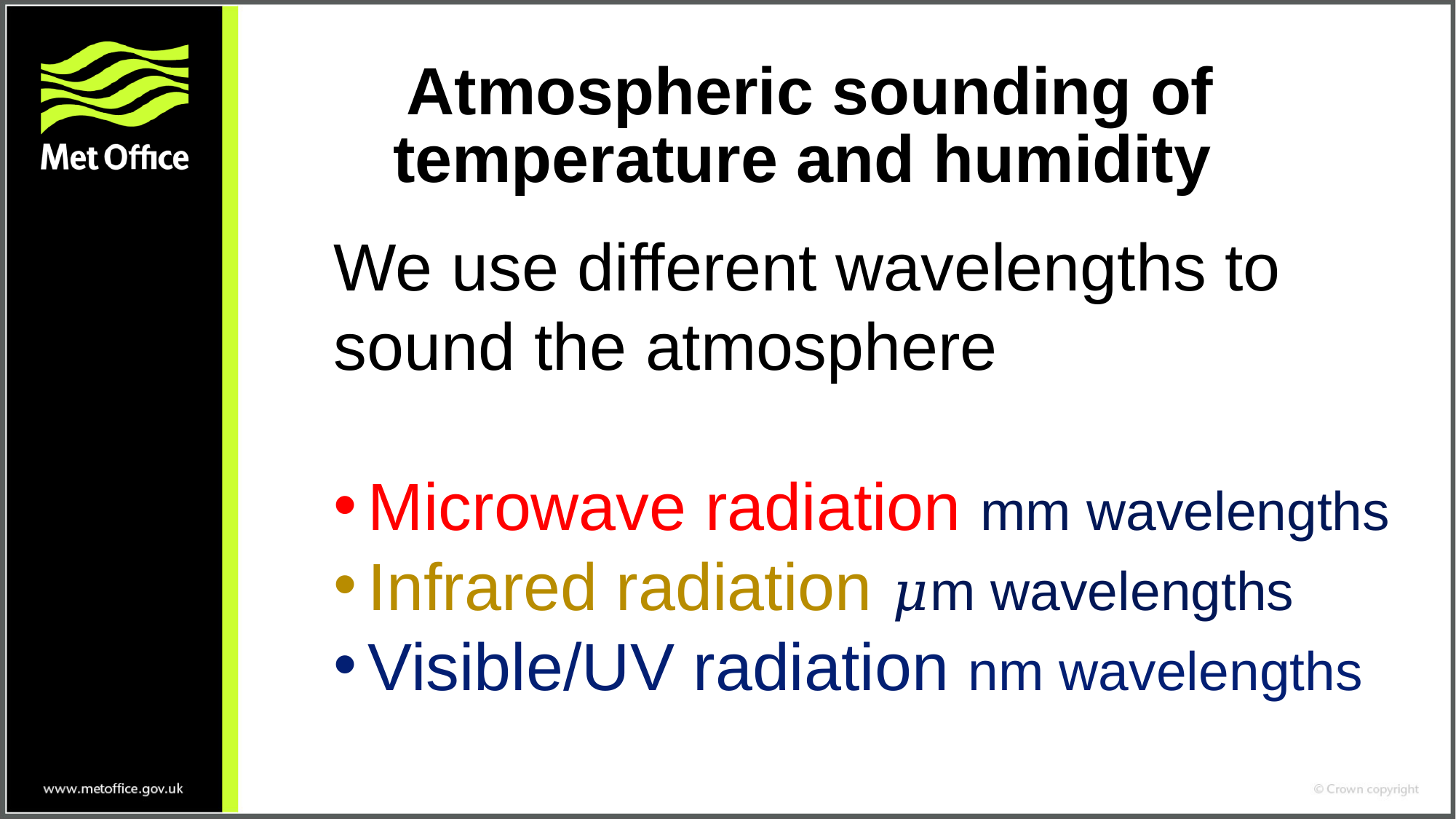

# Atmospheric sounding of temperature and humidity
We use different wavelengths to
sound the atmosphere

Microwave radiation mm wavelengths
Infrared radiation 𝜇m wavelengths
Visible/UV radiation nm wavelengths
2. Satellites: A brief overview